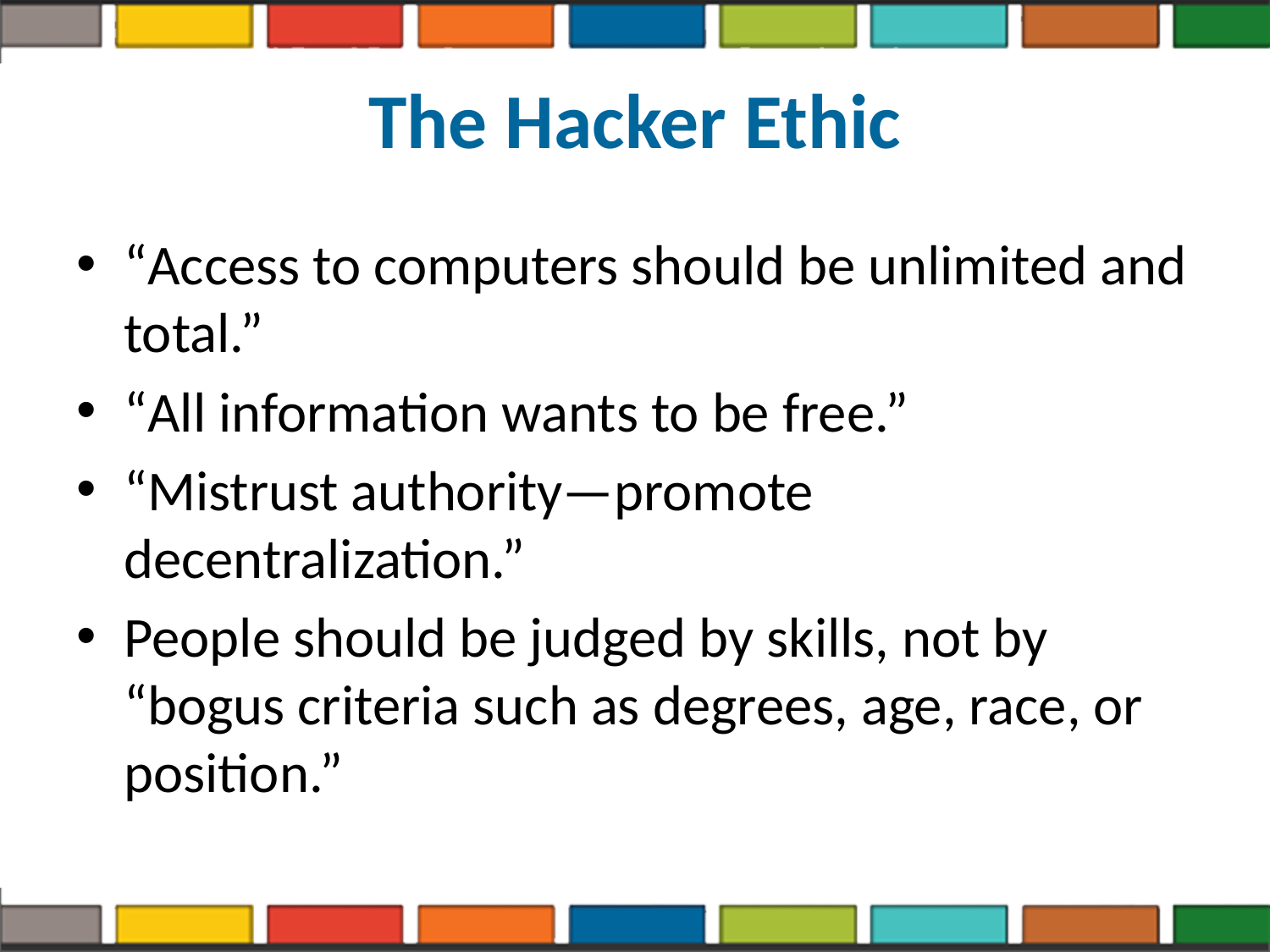

# The Hacker Ethic
“Access to computers should be unlimited and total.”
“All information wants to be free.”
“Mistrust authority—promote decentralization.”
People should be judged by skills, not by “bogus criteria such as degrees, age, race, or position.”